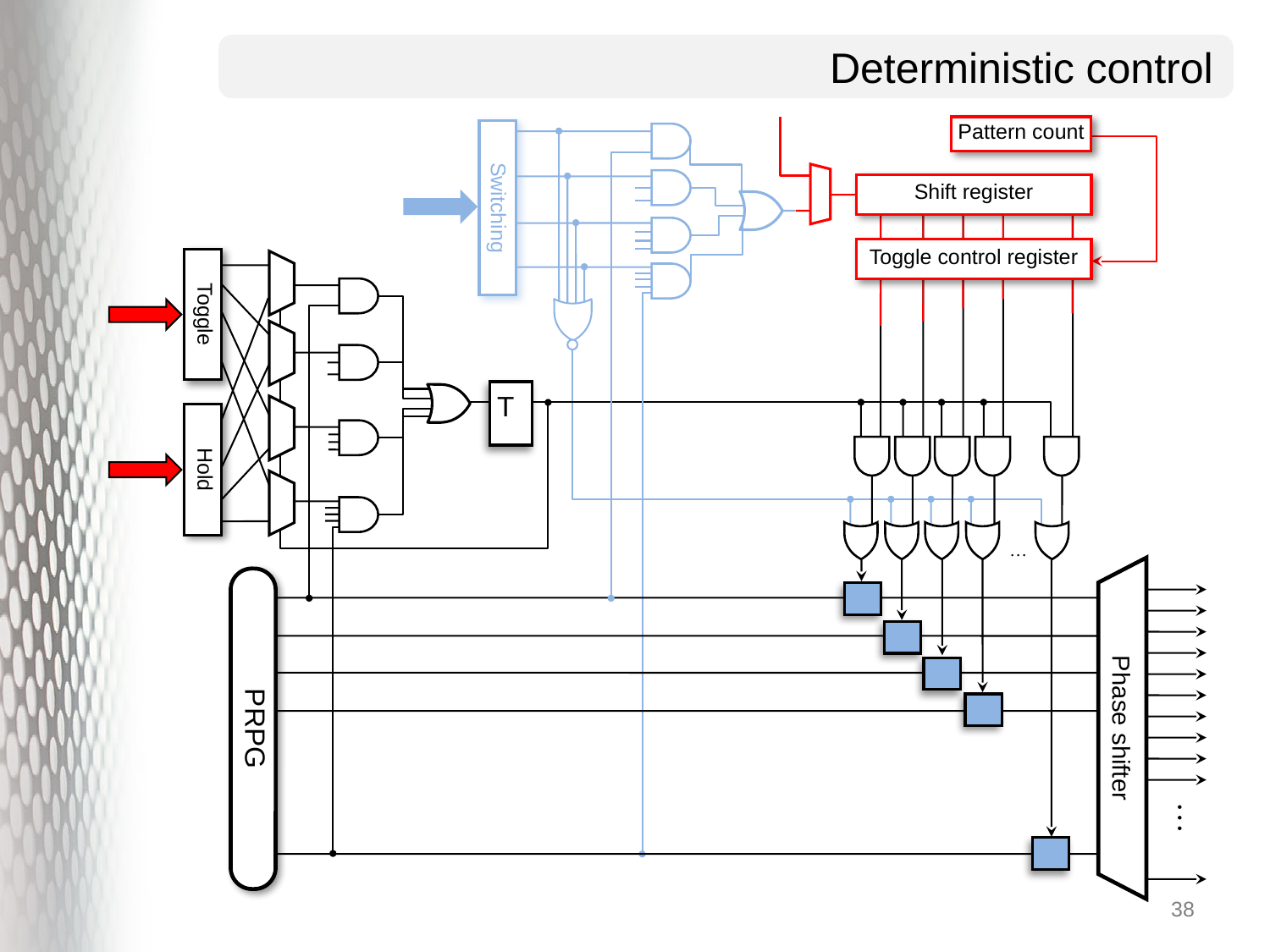

# Deterministic control

Pattern count

Shift register

Switching

Toggle control register

Toggle

T

Hold

…

Phase shifter
PRPG

…